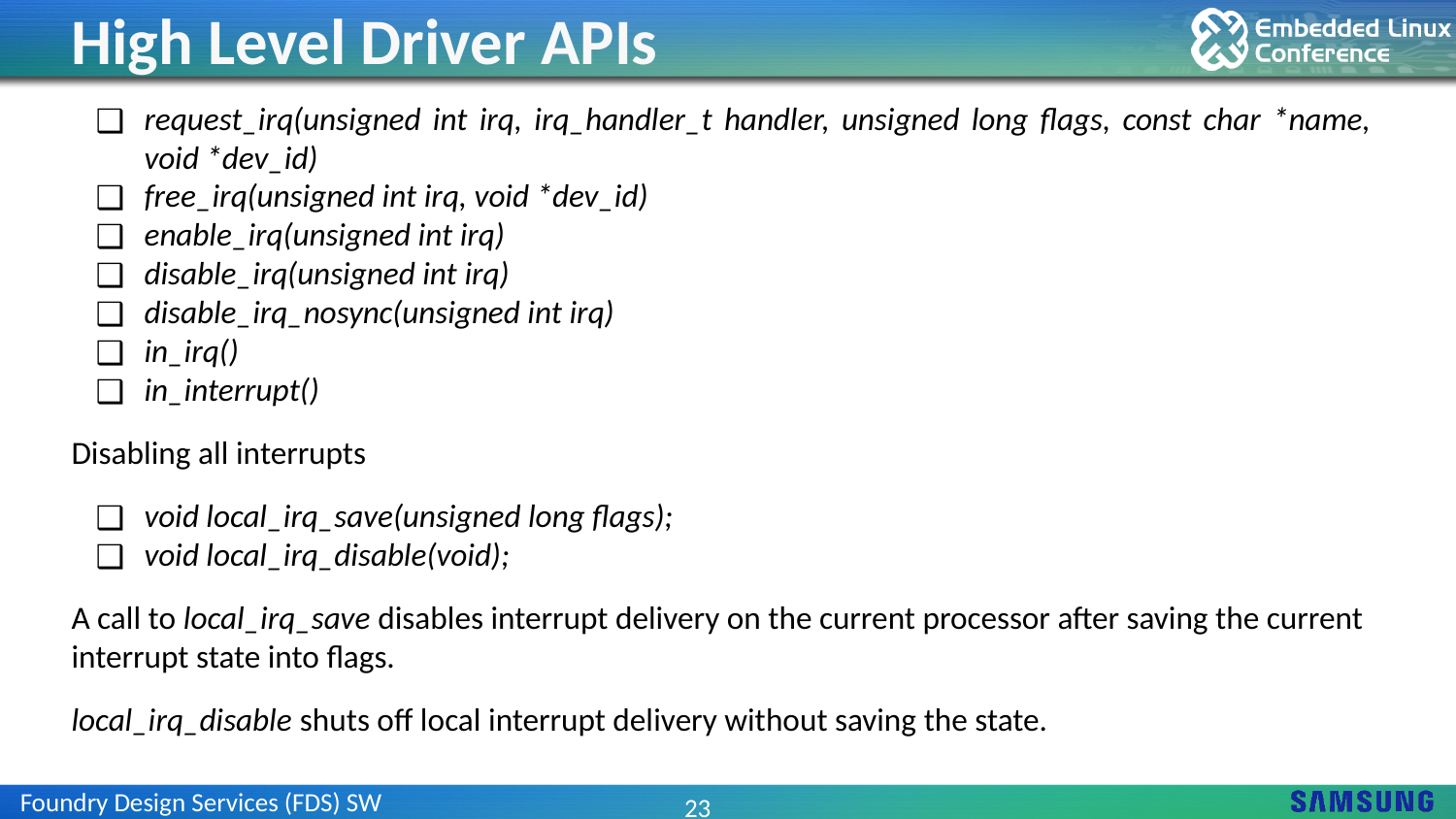

# High Level Driver APIs
request_irq(unsigned int irq, irq_handler_t handler, unsigned long flags, const char *name, void *dev_id)
free_irq(unsigned int irq, void *dev_id)
enable_irq(unsigned int irq)
disable_irq(unsigned int irq)
disable_irq_nosync(unsigned int irq)
in_irq()
in_interrupt()
Disabling all interrupts
void local_irq_save(unsigned long flags);
void local_irq_disable(void);
A call to local_irq_save disables interrupt delivery on the current processor after saving the current interrupt state into flags.
local_irq_disable shuts off local interrupt delivery without saving the state.